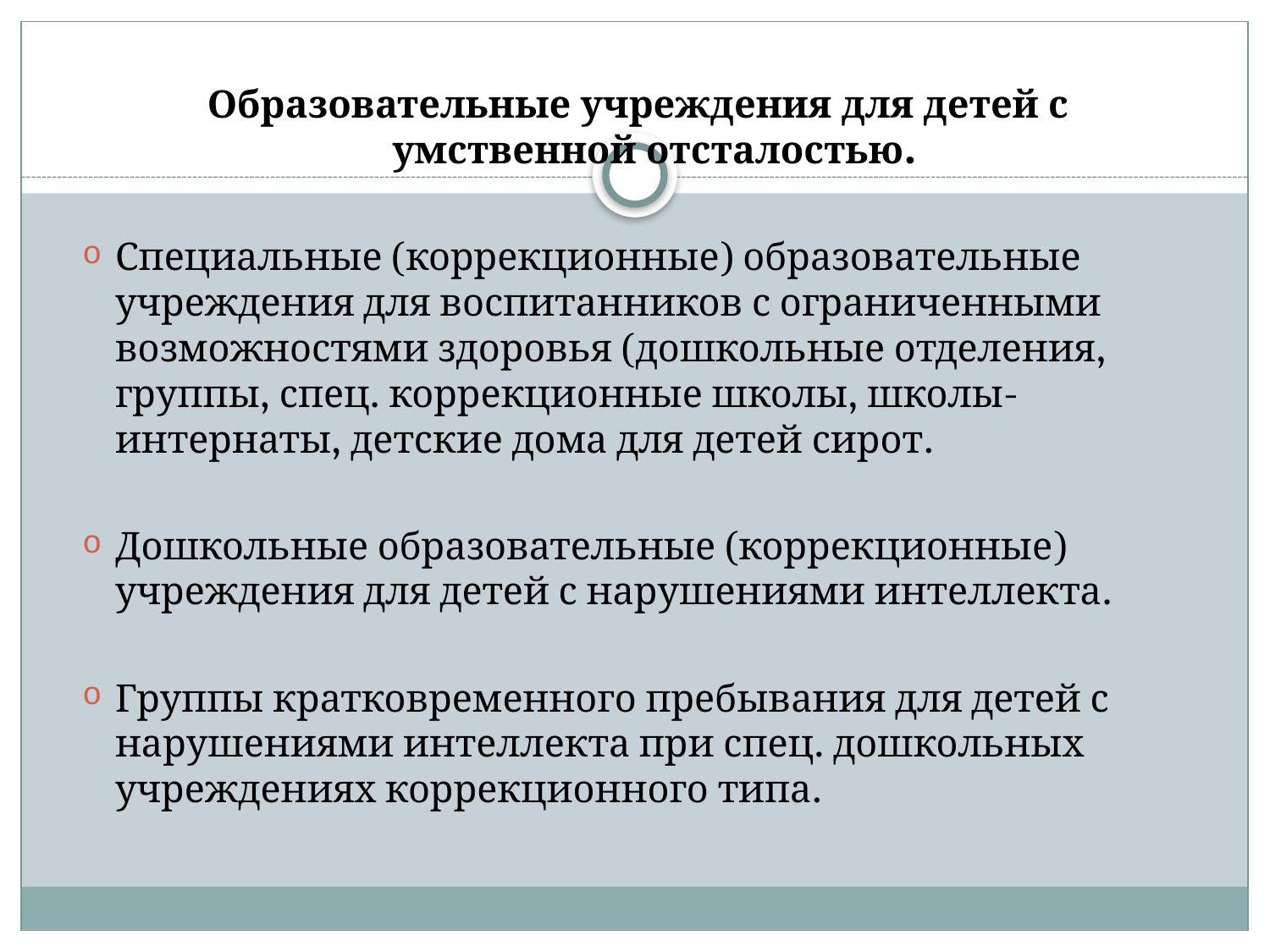

#
Образовательные учреждения для детей с умственной отсталостью.

Специальные (коррекционные) образовательные учреждения для воспитанников с ограниченными возможностями здоровья (дошкольные отделения, группы, спец. коррекционные школы, школы-интернаты, детские дома для детей сирот.

Дошкольные образовательные (коррекционные) учреждения для детей с нарушениями интеллекта.

Группы кратковременного пребывания для детей с нарушениями интеллекта при спец. дошкольных учреждениях коррекционного типа.